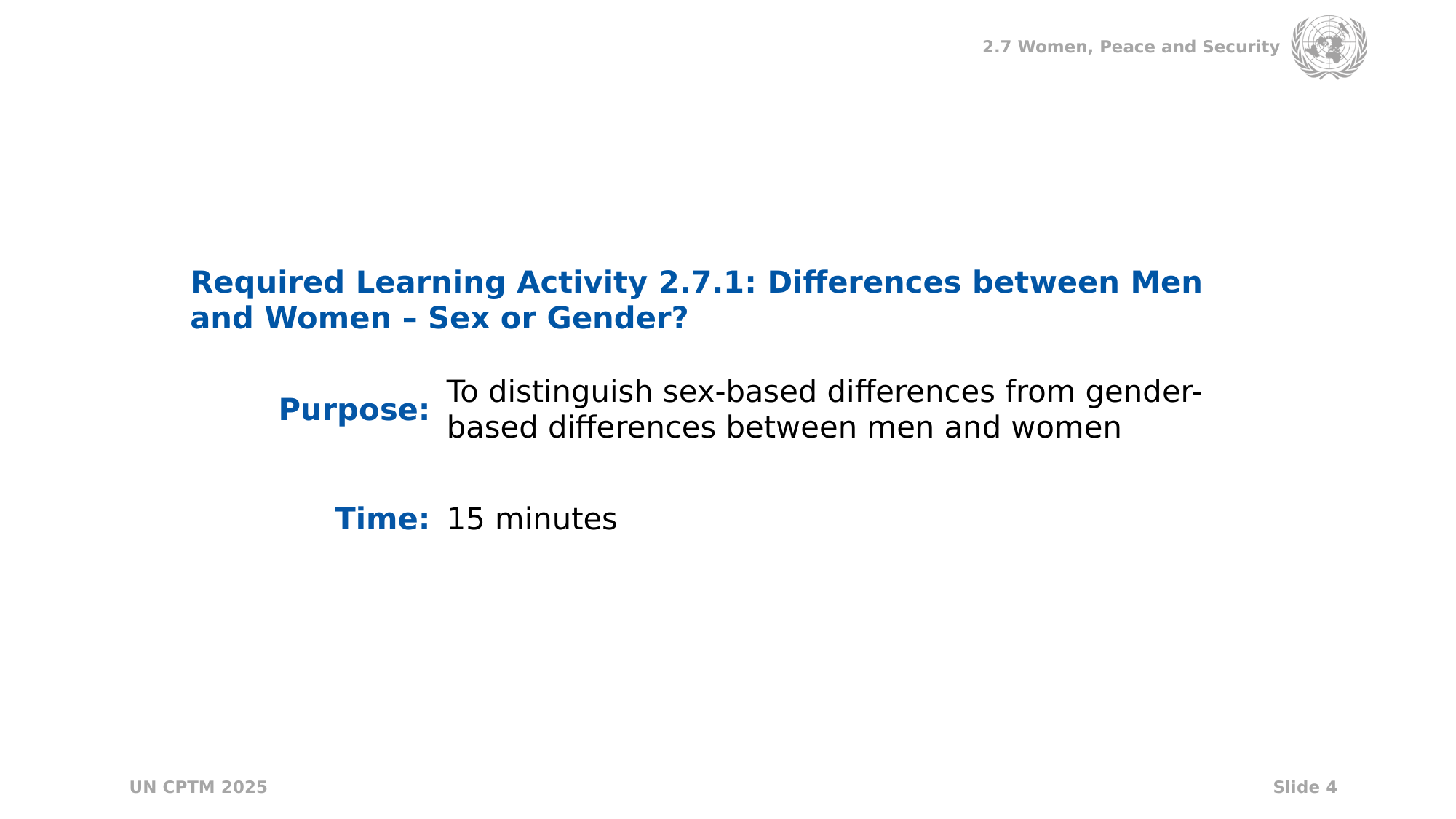

| Required Learning Activity 2.7.1: Differences between Men and Women – Sex or Gender? |  |
| --- | --- |
| Purpose: | To distinguish sex-based differences from gender-based differences between men and women |
| Time: | 15 minutes |